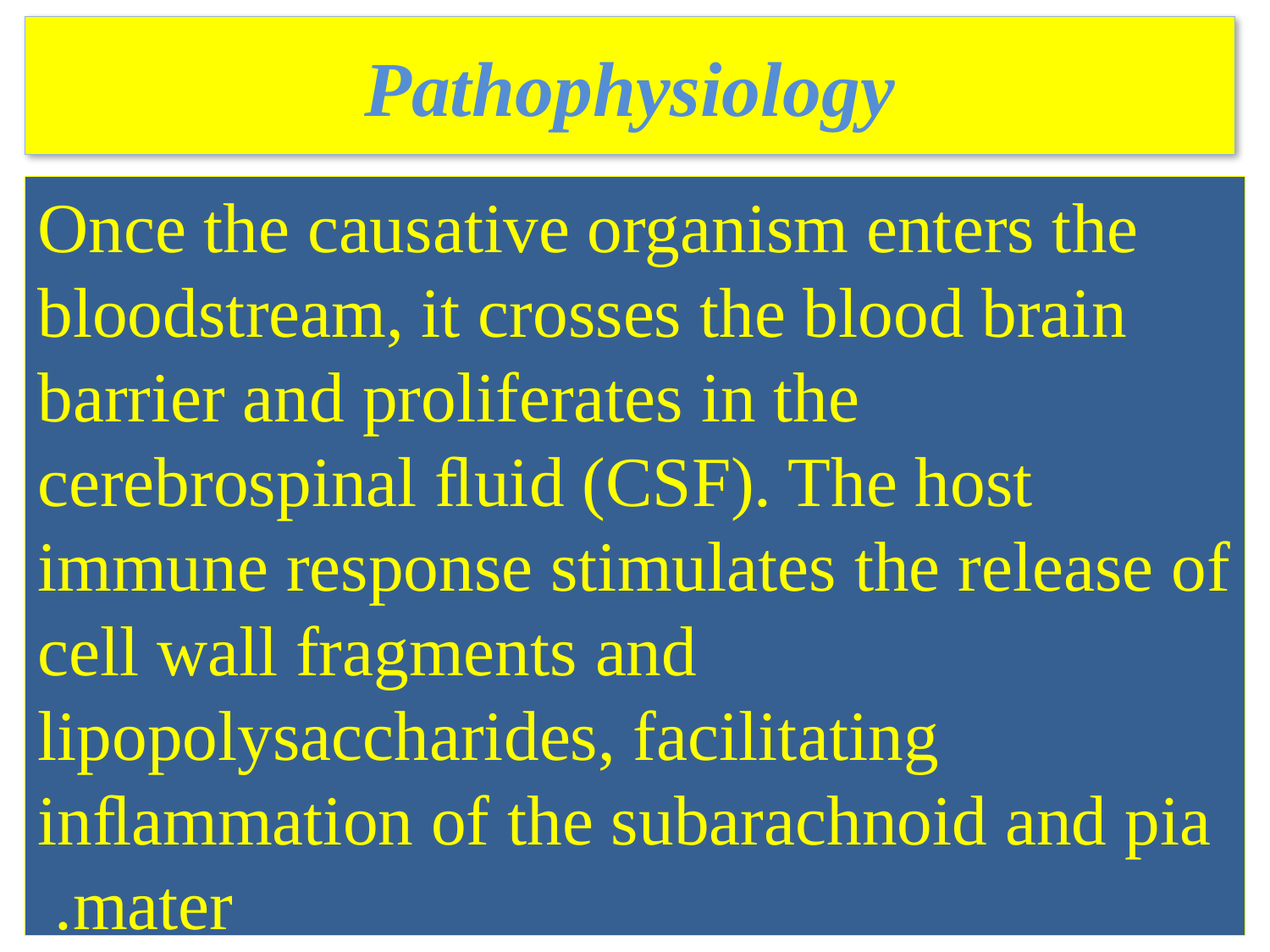

# Pathophysiology
Once the causative organism enters the bloodstream, it crosses the blood brain barrier and proliferates in the cerebrospinal ﬂuid (CSF). The host immune response stimulates the release of cell wall fragments and lipopolysaccharides, facilitating inﬂammation of the subarachnoid and pia mater.